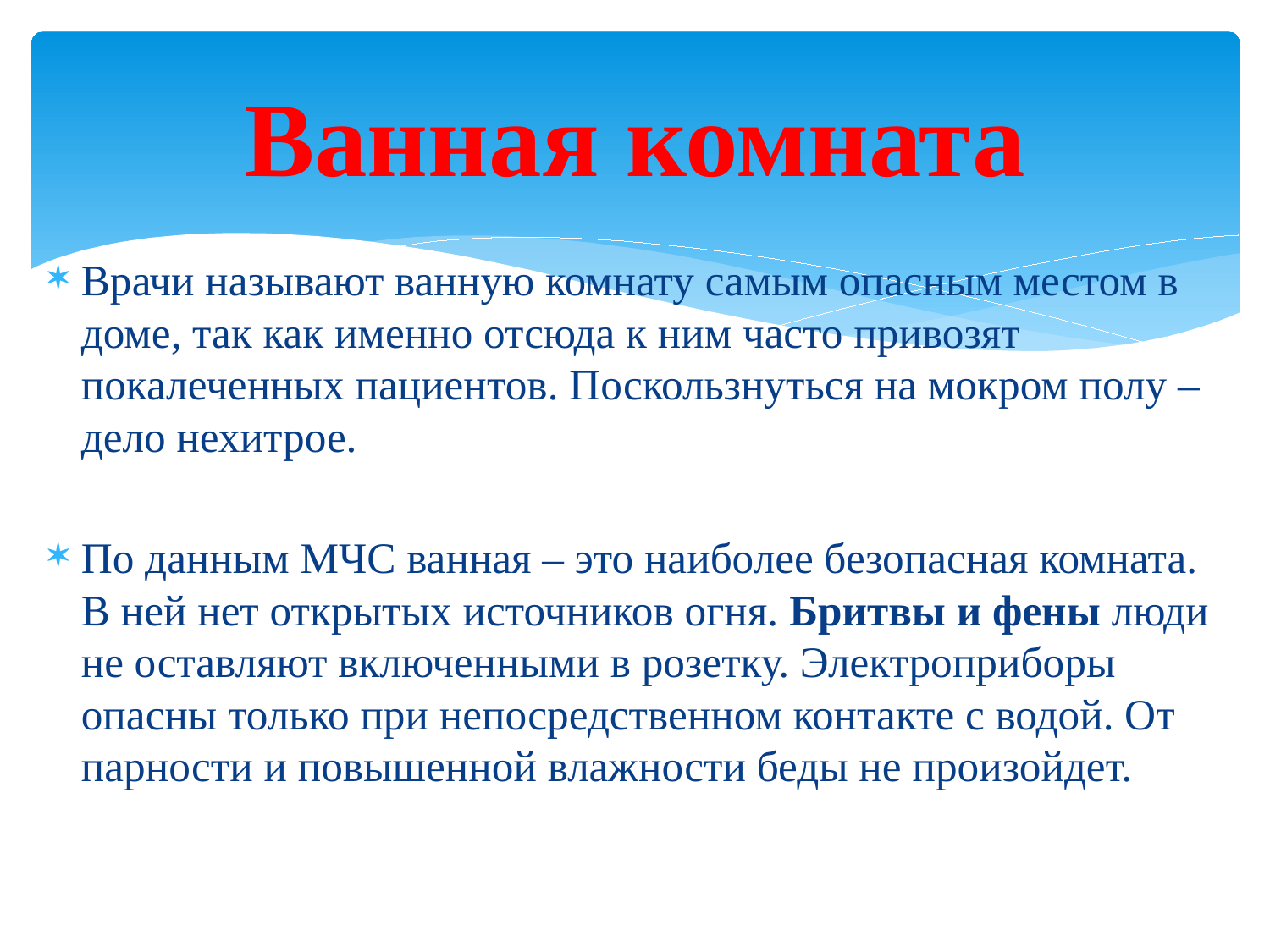

# Ванная комната
Врачи называют ванную комнату самым опасным местом в доме, так как именно отсюда к ним часто привозят покалеченных пациентов. Поскользнуться на мокром полу – дело нехитрое.

По данным МЧС ванная – это наиболее безопасная комната. В ней нет открытых источников огня. Бритвы и фены люди не оставляют включенными в розетку. Электроприборы опасны только при непосредственном контакте с водой. От парности и повышенной влажности беды не произойдет.